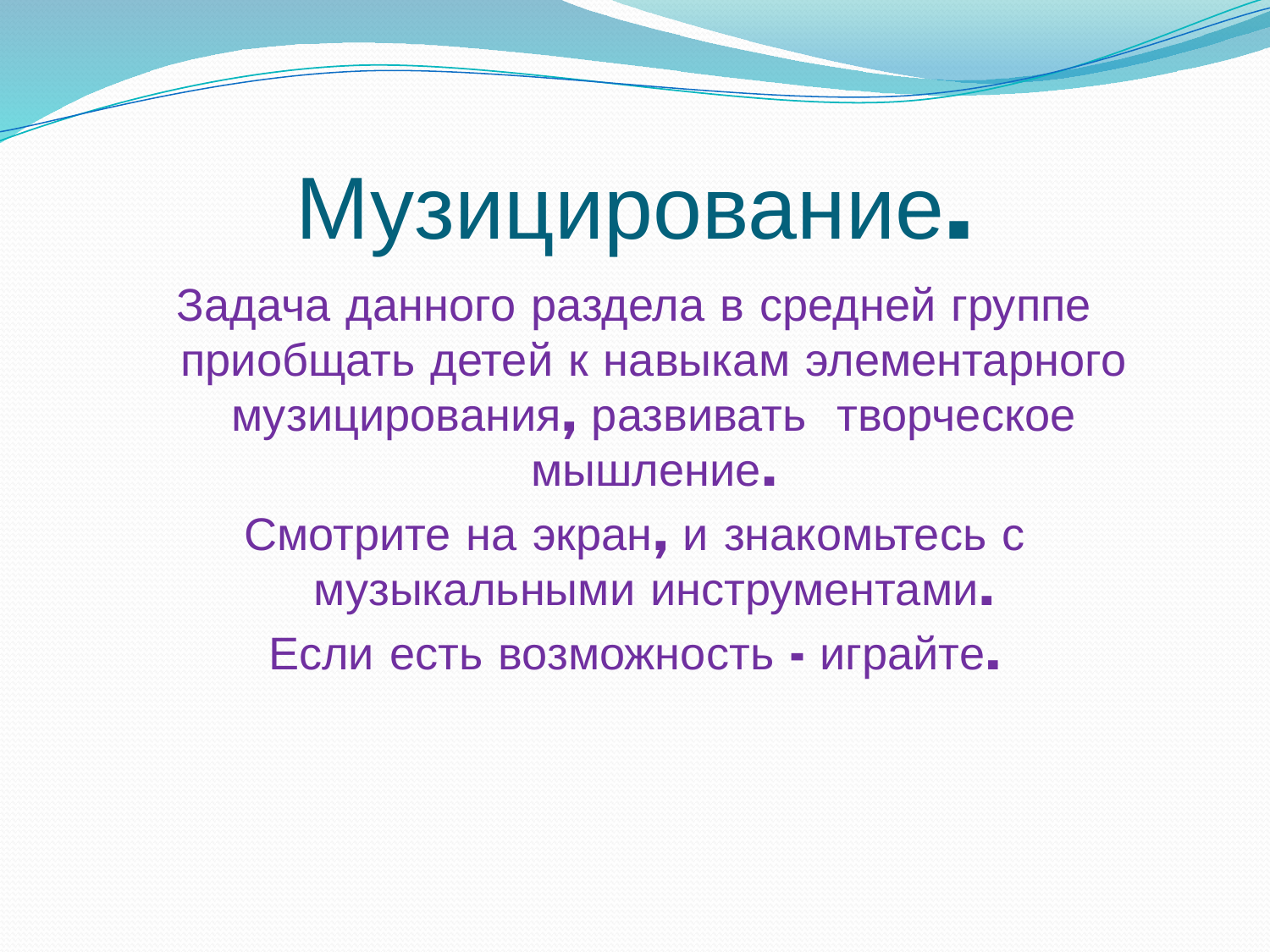

# Музицирование.
Задача данного раздела в средней группе приобщать детей к навыкам элементарного музицирования, развивать  творческое мышление.
Смотрите на экран, и знакомьтесь с музыкальными инструментами.
Если есть возможность - играйте.